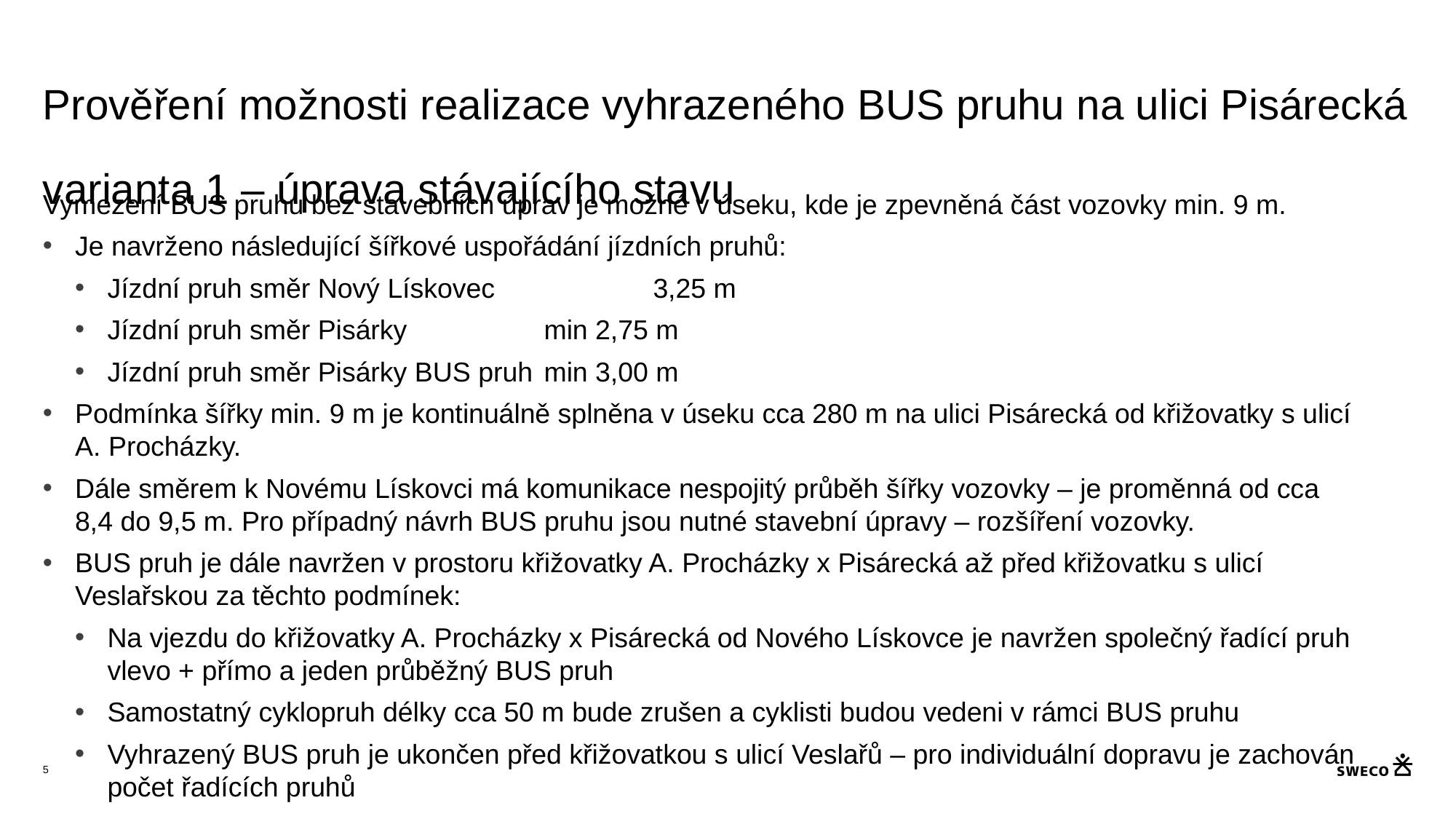

# Prověření možnosti realizace vyhrazeného BUS pruhu na ulici Pisárecká varianta 1 – úprava stávajícího stavu
Vymezení BUS pruhu bez stavebních úprav je možné v úseku, kde je zpevněná část vozovky min. 9 m.
Je navrženo následující šířkové uspořádání jízdních pruhů:
Jízdní pruh směr Nový Lískovec 		3,25 m
Jízdní pruh směr Pisárky 		min 2,75 m
Jízdní pruh směr Pisárky BUS pruh	min 3,00 m
Podmínka šířky min. 9 m je kontinuálně splněna v úseku cca 280 m na ulici Pisárecká od křižovatky s ulicí A. Procházky.
Dále směrem k Novému Lískovci má komunikace nespojitý průběh šířky vozovky – je proměnná od cca 8,4 do 9,5 m. Pro případný návrh BUS pruhu jsou nutné stavební úpravy – rozšíření vozovky.
BUS pruh je dále navržen v prostoru křižovatky A. Procházky x Pisárecká až před křižovatku s ulicí Veslařskou za těchto podmínek:
Na vjezdu do křižovatky A. Procházky x Pisárecká od Nového Lískovce je navržen společný řadící pruh vlevo + přímo a jeden průběžný BUS pruh
Samostatný cyklopruh délky cca 50 m bude zrušen a cyklisti budou vedeni v rámci BUS pruhu
Vyhrazený BUS pruh je ukončen před křižovatkou s ulicí Veslařů – pro individuální dopravu je zachován počet řadících pruhů

5